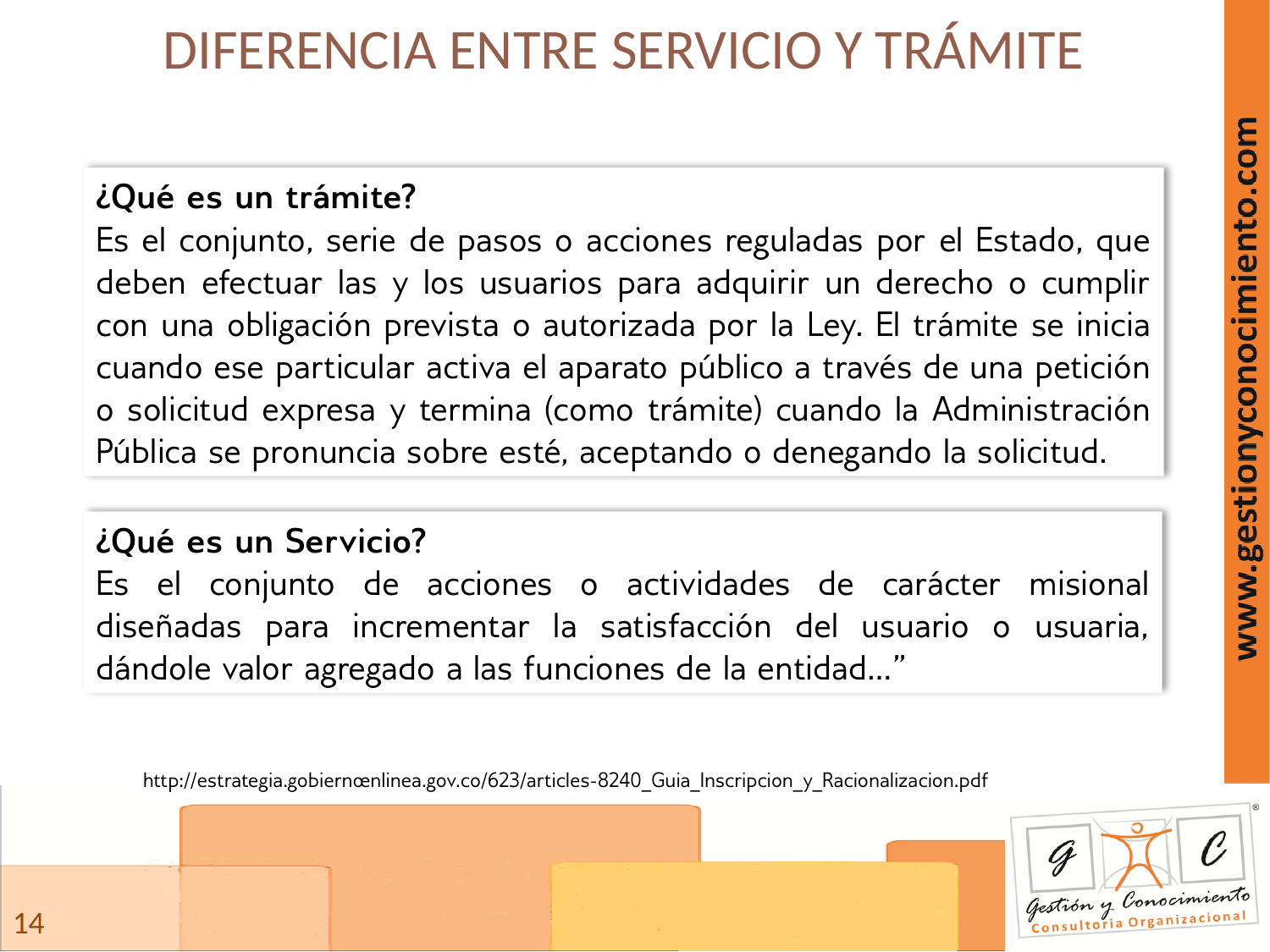

DIFERENCIA ENTRE SERVICIO Y TRÁMITE
¿Qué es un trámite?
Es el conjunto, serie de pasos o acciones reguladas por el Estado, que deben efectuar las y los usuarios para adquirir un derecho o cumplir con una obligación prevista o autorizada por la Ley. El trámite se inicia cuando ese particular activa el aparato público a través de una petición o solicitud expresa y termina (como trámite) cuando la Administración Pública se pronuncia sobre esté, aceptando o denegando la solicitud.
¿Qué es un Servicio?
Es el conjunto de acciones o actividades de carácter misional diseñadas para incrementar la satisfacción del usuario o usuaria, dándole valor agregado a las funciones de la entidad…”
http://estrategia.gobiernoenlinea.gov.co/623/articles-8240_Guia_Inscripcion_y_Racionalizacion.pdf